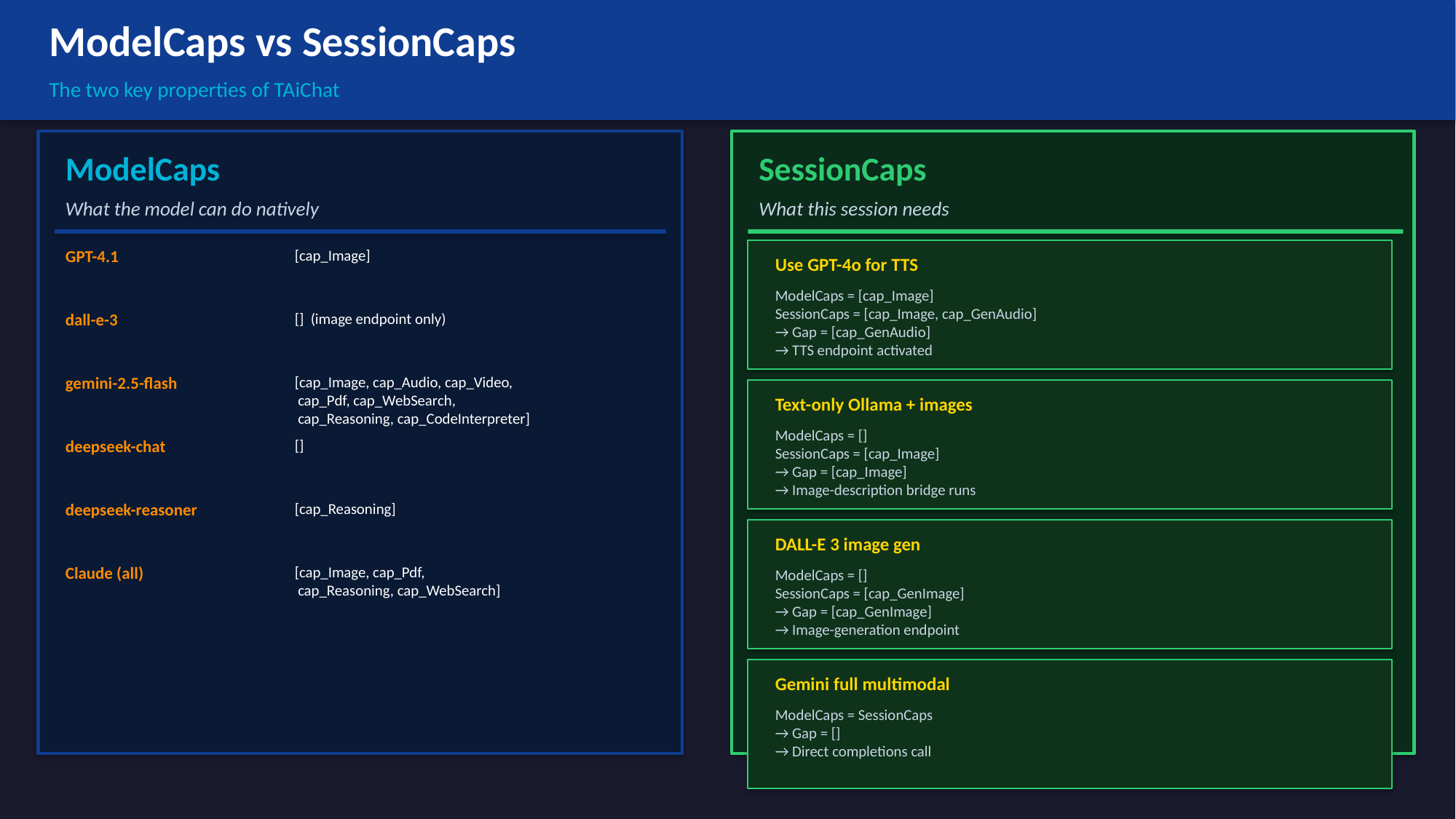

ModelCaps vs SessionCaps
The two key properties of TAiChat

ModelCaps
SessionCaps
What the model can do natively
What this session needs

GPT-4.1
[cap_Image]

Use GPT-4o for TTS
ModelCaps = [cap_Image]
SessionCaps = [cap_Image, cap_GenAudio]
→ Gap = [cap_GenAudio]
→ TTS endpoint activated
dall-e-3
[]  (image endpoint only)
gemini-2.5-flash
[cap_Image, cap_Audio, cap_Video,
 cap_Pdf, cap_WebSearch,
 cap_Reasoning, cap_CodeInterpreter]

Text-only Ollama + images
ModelCaps = []
SessionCaps = [cap_Image]
→ Gap = [cap_Image]
→ Image-description bridge runs
deepseek-chat
[]
deepseek-reasoner
[cap_Reasoning]

DALL-E 3 image gen
Claude (all)
[cap_Image, cap_Pdf,
 cap_Reasoning, cap_WebSearch]
ModelCaps = []
SessionCaps = [cap_GenImage]
→ Gap = [cap_GenImage]
→ Image-generation endpoint

Gemini full multimodal
ModelCaps = SessionCaps
→ Gap = []
→ Direct completions call